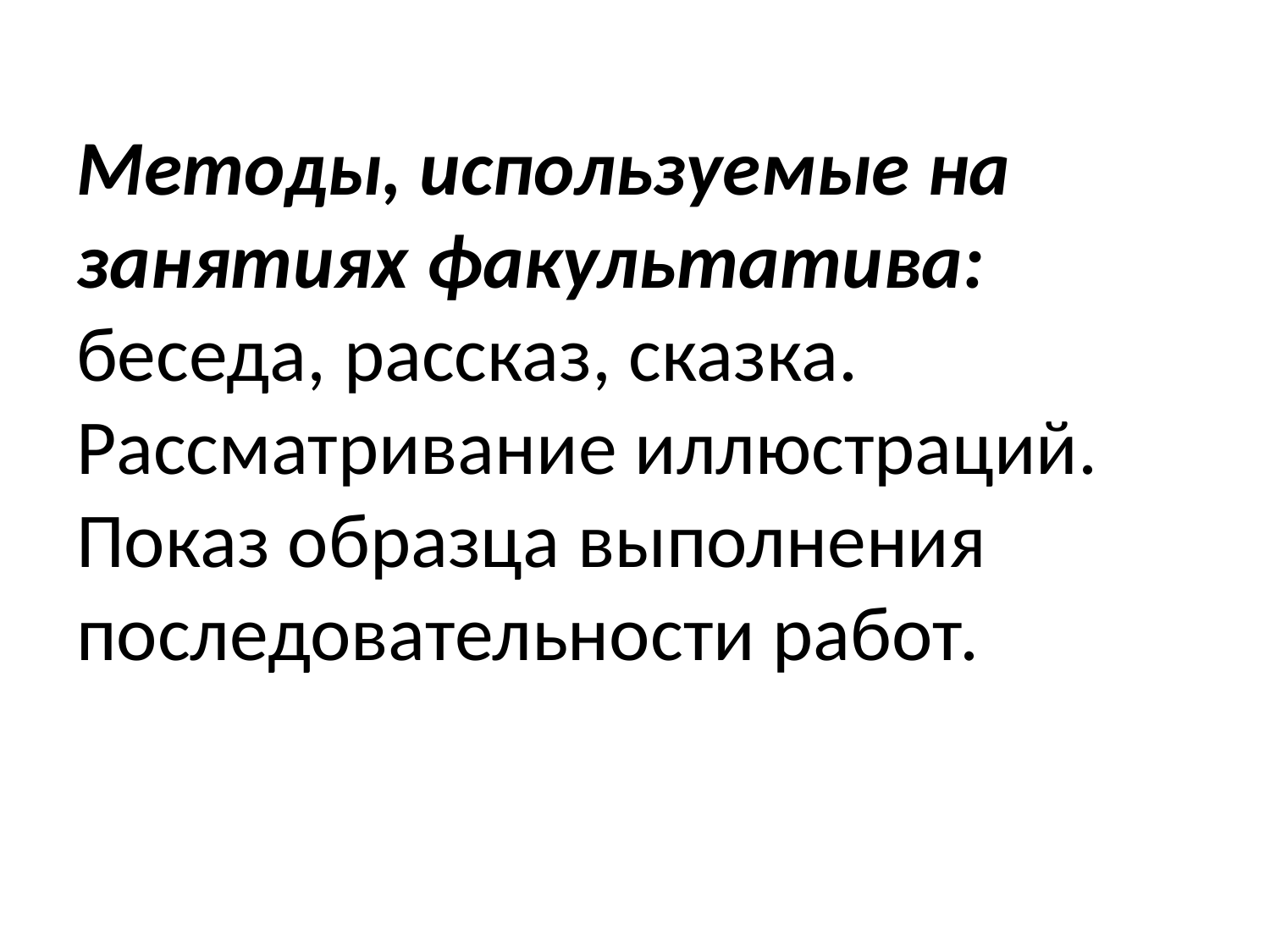

# Методы, используемые на занятиях факультатива: беседа, рассказ, сказка. Рассматривание иллюстраций. Показ образца выполнения последовательности работ.